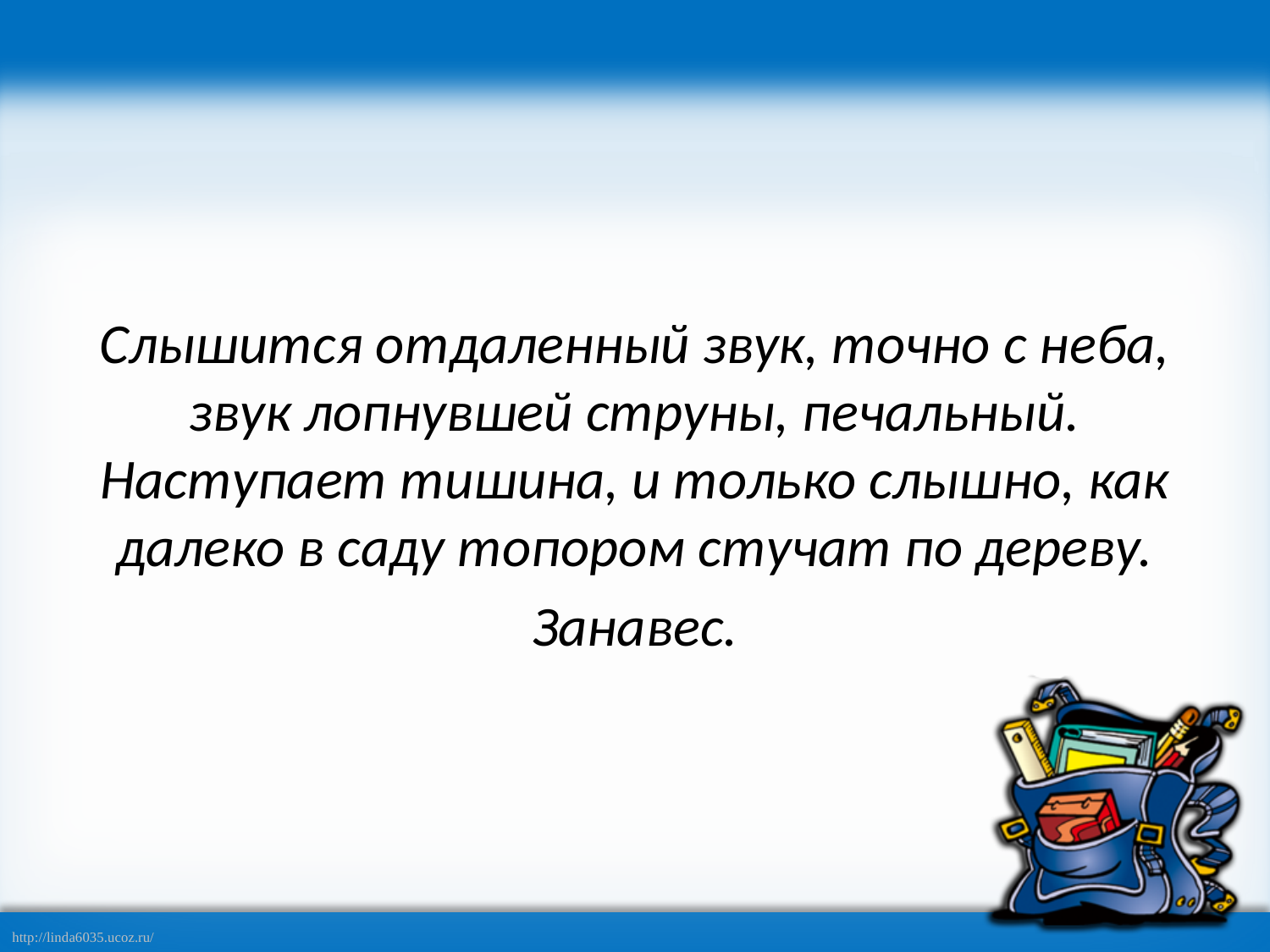

Слышится отдаленный звук, точно с неба, звук лопнувшей струны, печальный. Наступает тишина, и только слышно, как далеко в саду топором стучат по дереву.
Занавес.